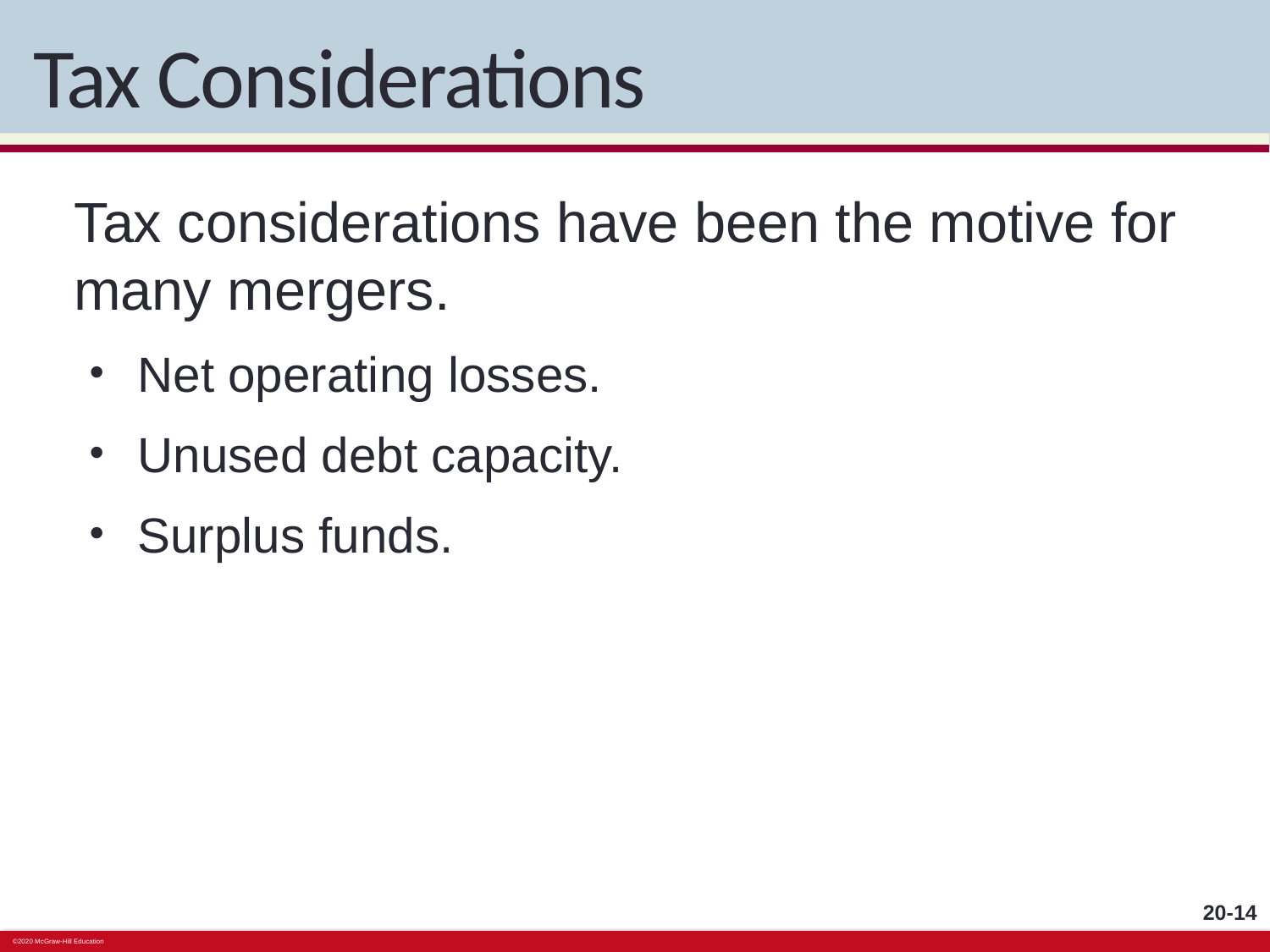

# Tax Considerations
Tax considerations have been the motive for many mergers.
Net operating losses.
Unused debt capacity.
Surplus funds.